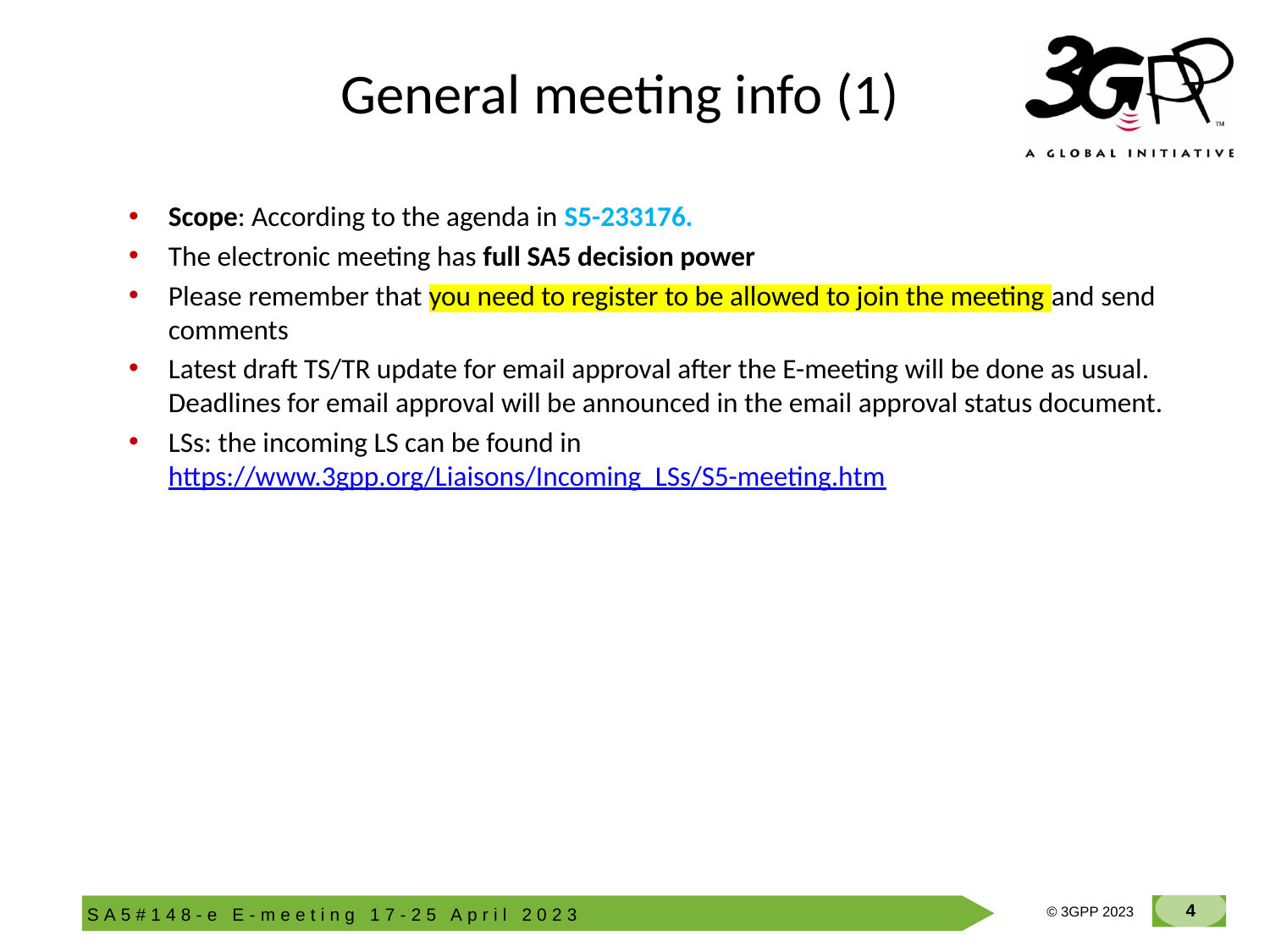

# General meeting info (1)
Scope: According to the agenda in S5-233176.
The electronic meeting has full SA5 decision power
Please remember that you need to register to be allowed to join the meeting and send comments
Latest draft TS/TR update for email approval after the E-meeting will be done as usual. Deadlines for email approval will be announced in the email approval status document.
LSs: the incoming LS can be found in https://www.3gpp.org/Liaisons/Incoming_LSs/S5-meeting.htm